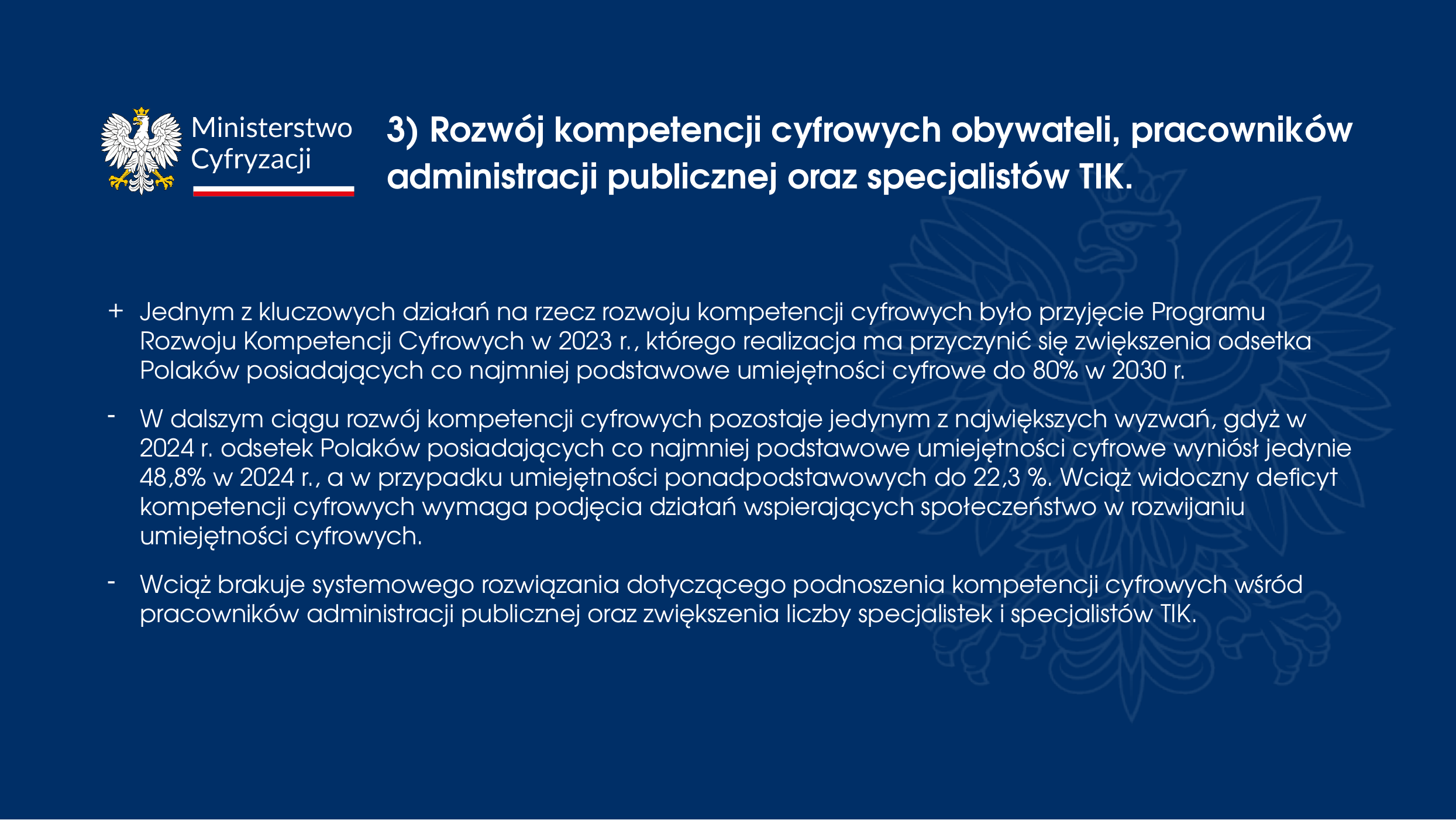

# 3) Rozwój kompetencji cyfrowych obywateli, pracowników administracji publicznej oraz specjalistów TIK.
Jednym z kluczowych działań na rzecz rozwoju kompetencji cyfrowych było przyjęcie Programu Rozwoju Kompetencji Cyfrowych w 2023 r., którego realizacja ma przyczynić się zwiększenia odsetka Polaków posiadających co najmniej podstawowe umiejętności cyfrowe do 80% w 2030 r.
W dalszym ciągu rozwój kompetencji cyfrowych pozostaje jedynym z największych wyzwań, gdyż w 2024 r. odsetek Polaków posiadających co najmniej podstawowe umiejętności cyfrowe wyniósł jedynie 48,8% w 2024 r., a w przypadku umiejętności ponadpodstawowych do 22,3 %. Wciąż widoczny deficyt kompetencji cyfrowych wymaga podjęcia działań wspierających społeczeństwo w rozwijaniu umiejętności cyfrowych.
Wciąż brakuje systemowego rozwiązania dotyczącego podnoszenia kompetencji cyfrowych wśród pracowników administracji publicznej oraz zwiększenia liczby specjalistek i specjalistów TIK.